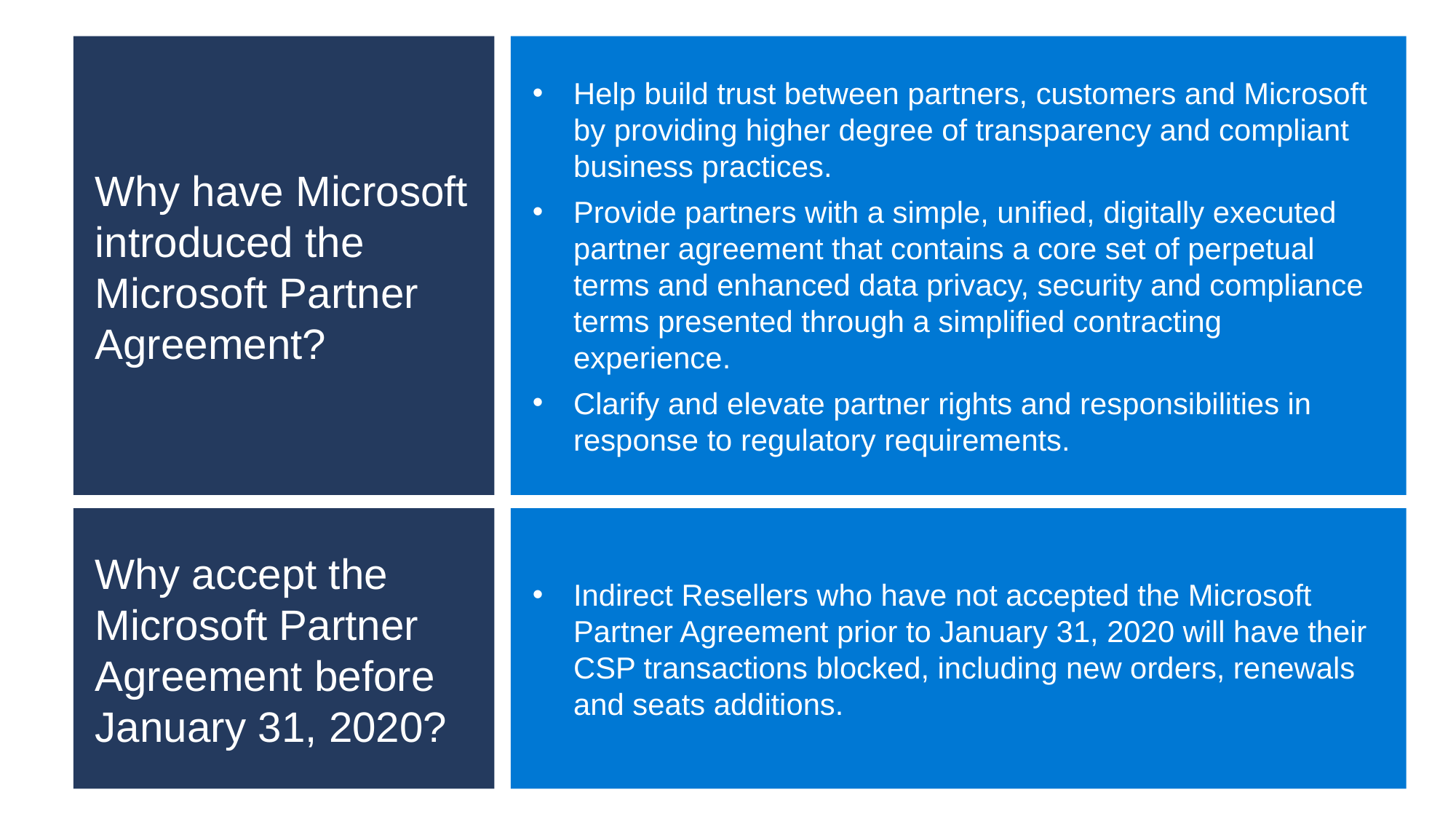

Why have Microsoft introduced the Microsoft Partner Agreement?
Help build trust between partners, customers and Microsoft by providing higher degree of transparency and compliant business practices.
Provide partners with a simple, unified, digitally executed partner agreement that contains a core set of perpetual terms and enhanced data privacy, security and compliance terms presented through a simplified contracting experience.
Clarify and elevate partner rights and responsibilities in response to regulatory requirements.
Why accept the Microsoft Partner Agreement before January 31, 2020?
Indirect Resellers who have not accepted the Microsoft Partner Agreement prior to January 31, 2020 will have their CSP transactions blocked, including new orders, renewals and seats additions.